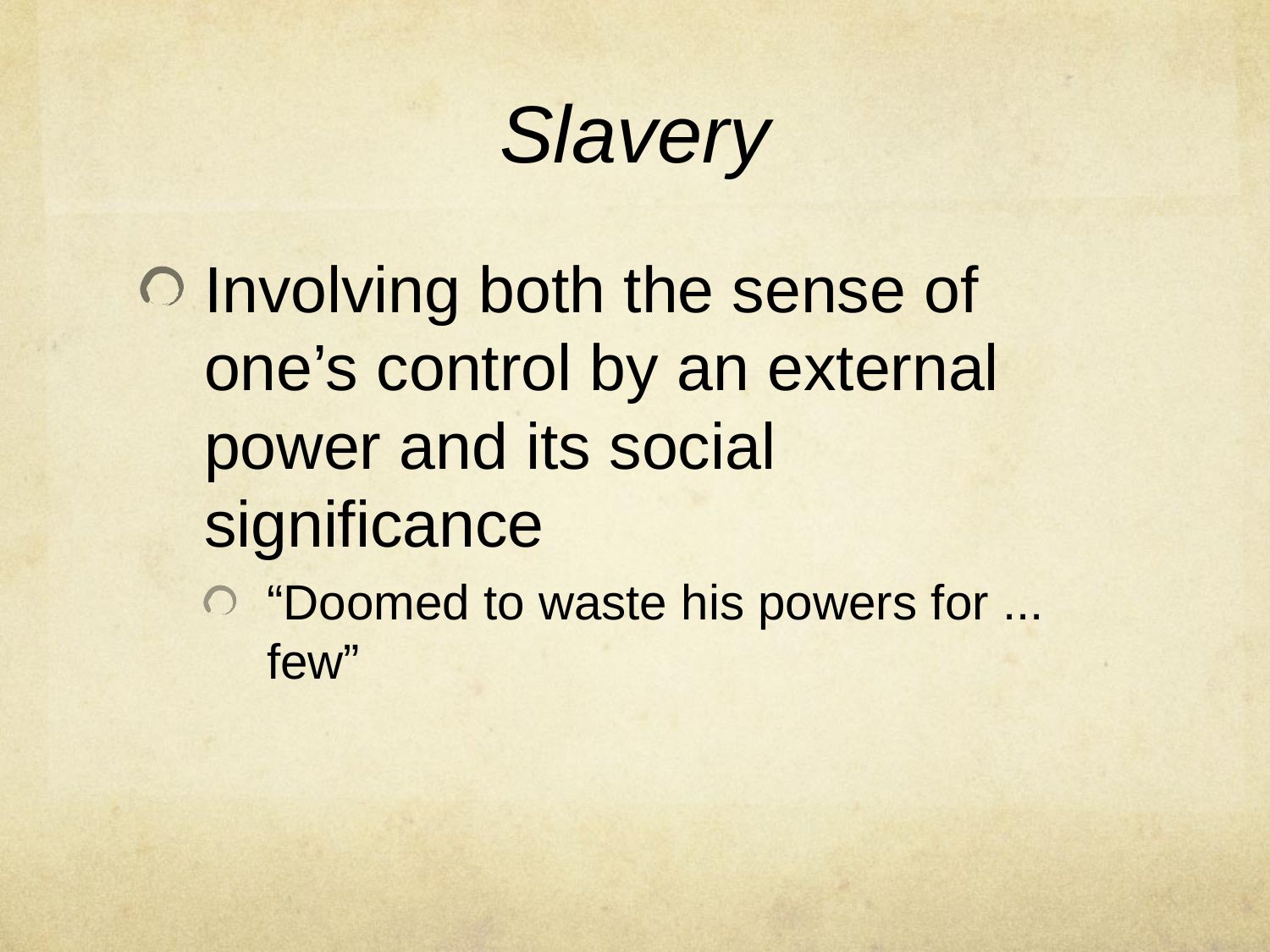

# Slavery
Involving both the sense of one’s control by an external power and its social significance
“Doomed to waste his powers for ... few”